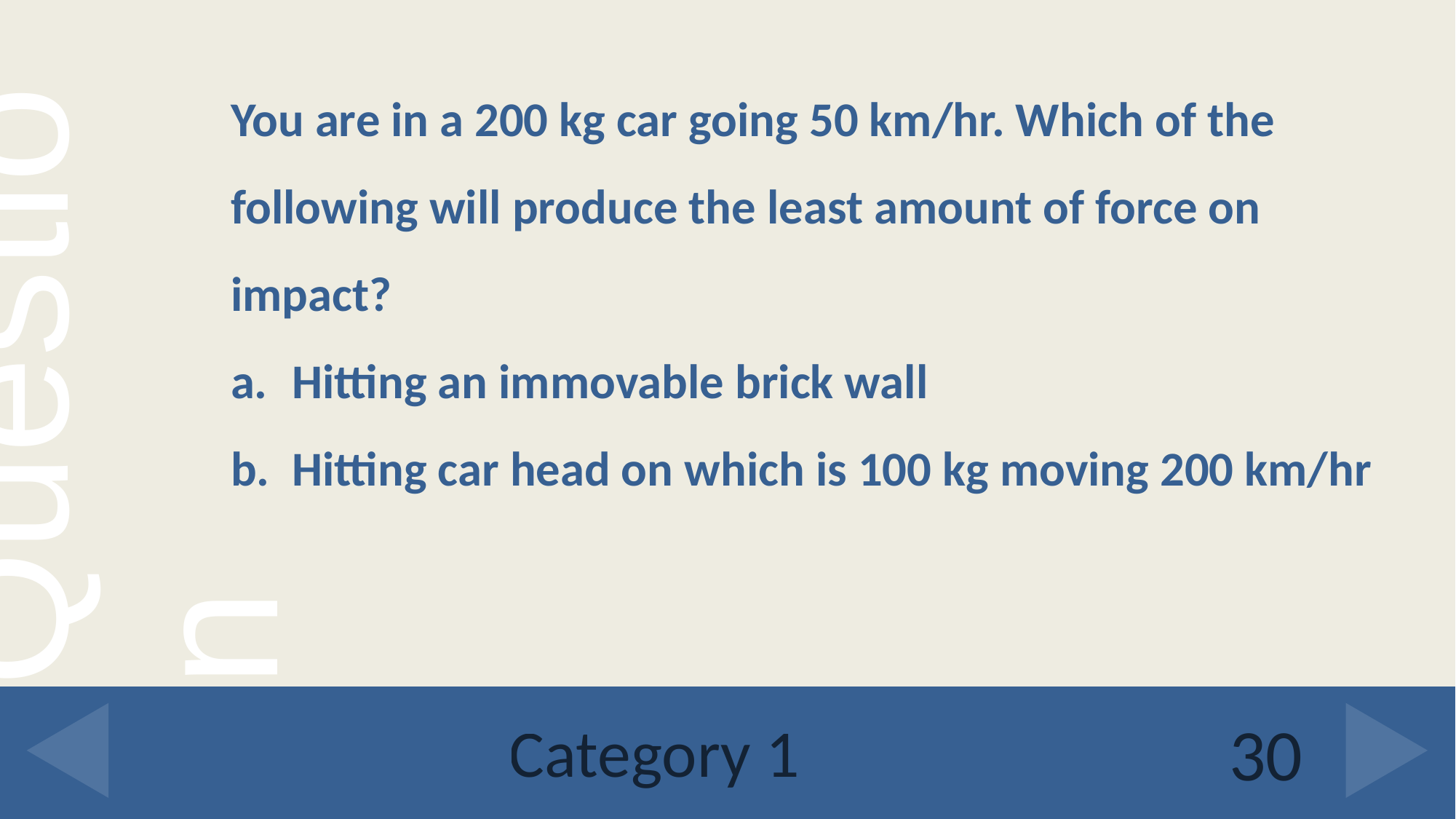

You are in a 200 kg car going 50 km/hr. Which of the following will produce the least amount of force on impact?
Hitting an immovable brick wall
Hitting car head on which is 100 kg moving 200 km/hr

# Category 1
30